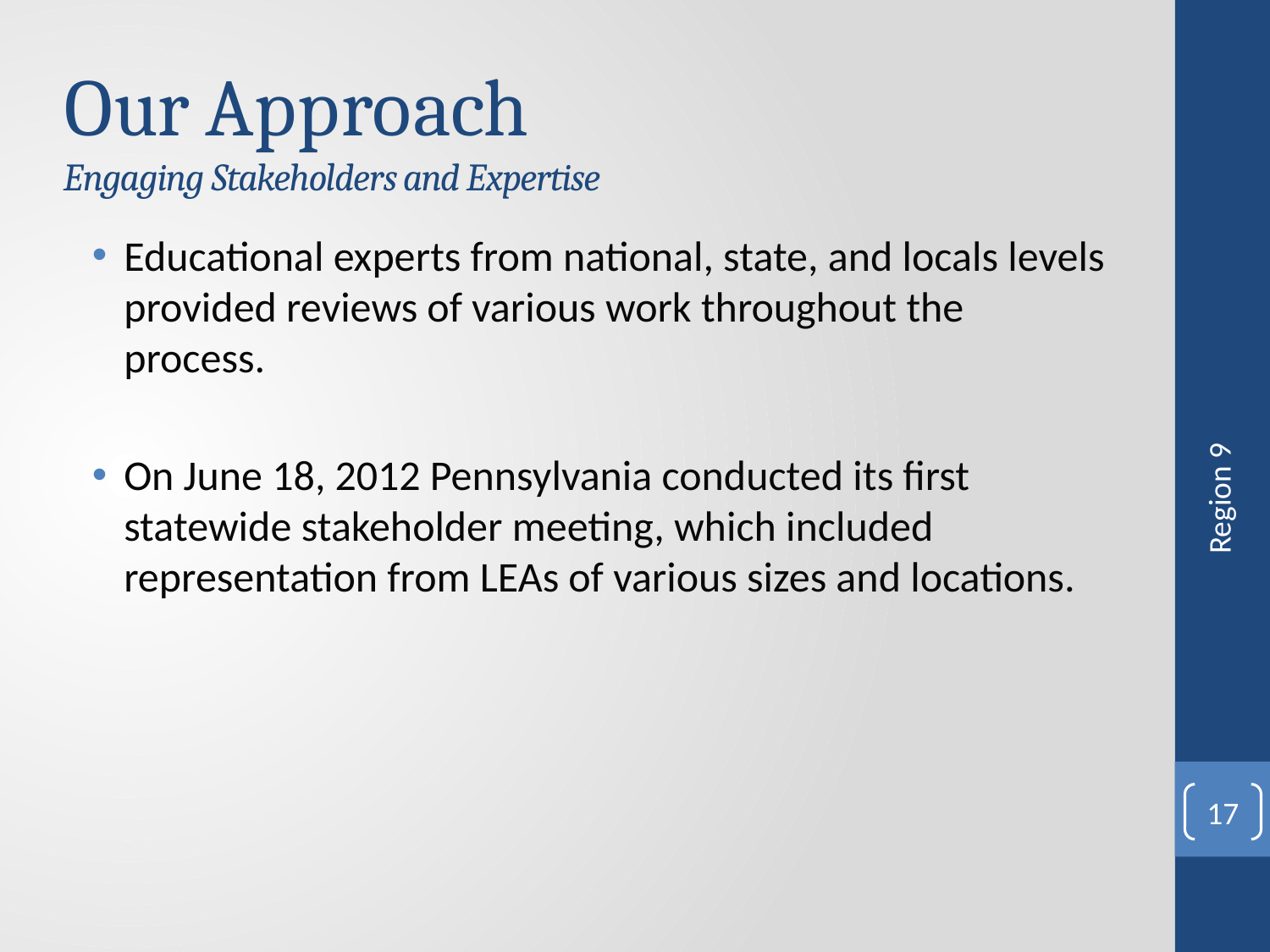

# Our Approach Engaging Stakeholders and Expertise
Educational experts from national, state, and locals levels provided reviews of various work throughout the process.

On June 18, 2012 Pennsylvania conducted its first statewide stakeholder meeting, which included representation from LEAs of various sizes and locations.

Region 9
17